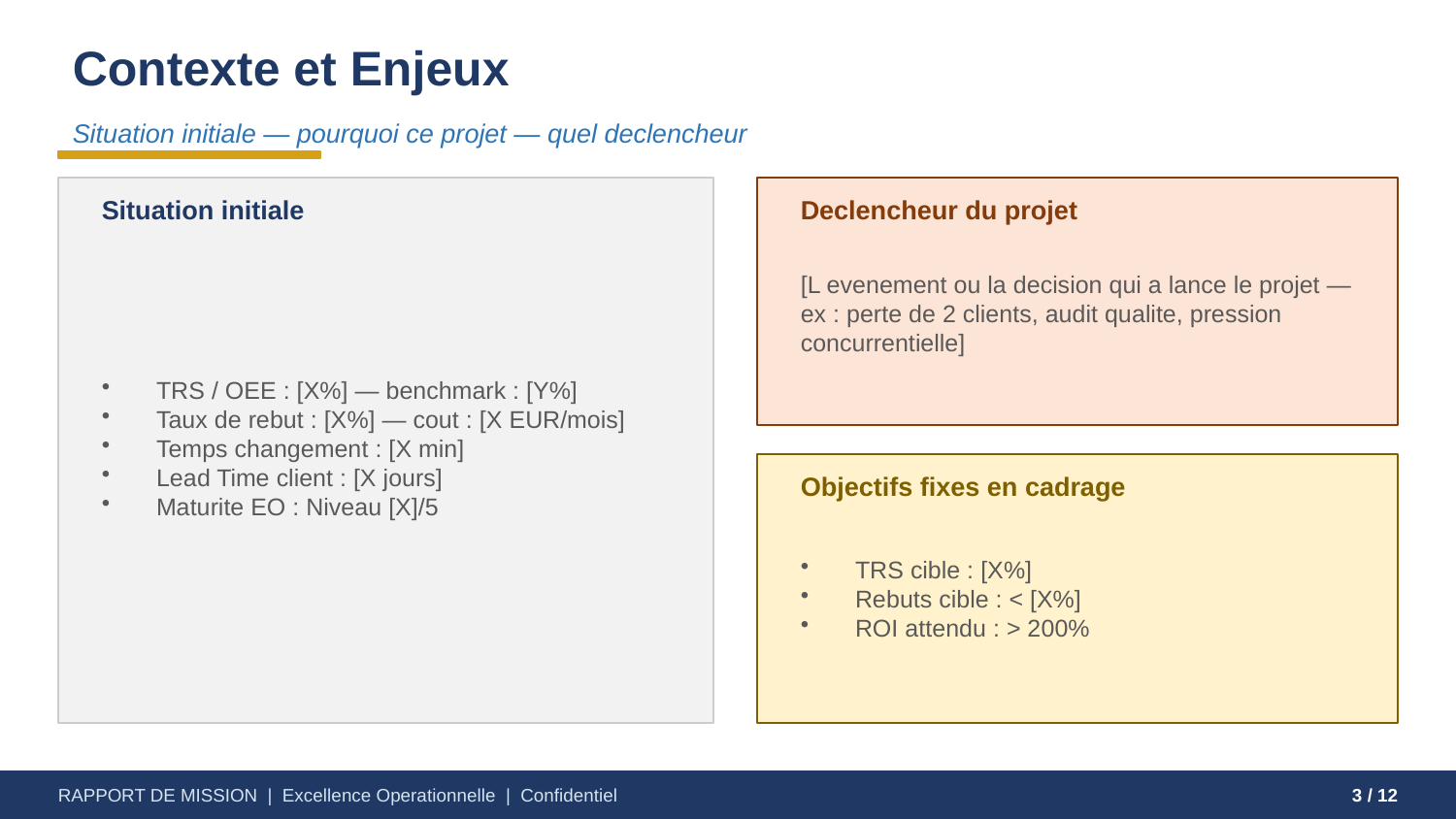

Contexte et Enjeux
Situation initiale — pourquoi ce projet — quel declencheur

Situation initiale
Declencheur du projet
TRS / OEE : [X%] — benchmark : [Y%]
Taux de rebut : [X%] — cout : [X EUR/mois]
Temps changement : [X min]
Lead Time client : [X jours]
Maturite EO : Niveau [X]/5
[L evenement ou la decision qui a lance le projet — ex : perte de 2 clients, audit qualite, pression concurrentielle]

Objectifs fixes en cadrage
TRS cible : [X%]
Rebuts cible : < [X%]
ROI attendu : > 200%

RAPPORT DE MISSION  |  Excellence Operationnelle  |  Confidentiel
3 / 12